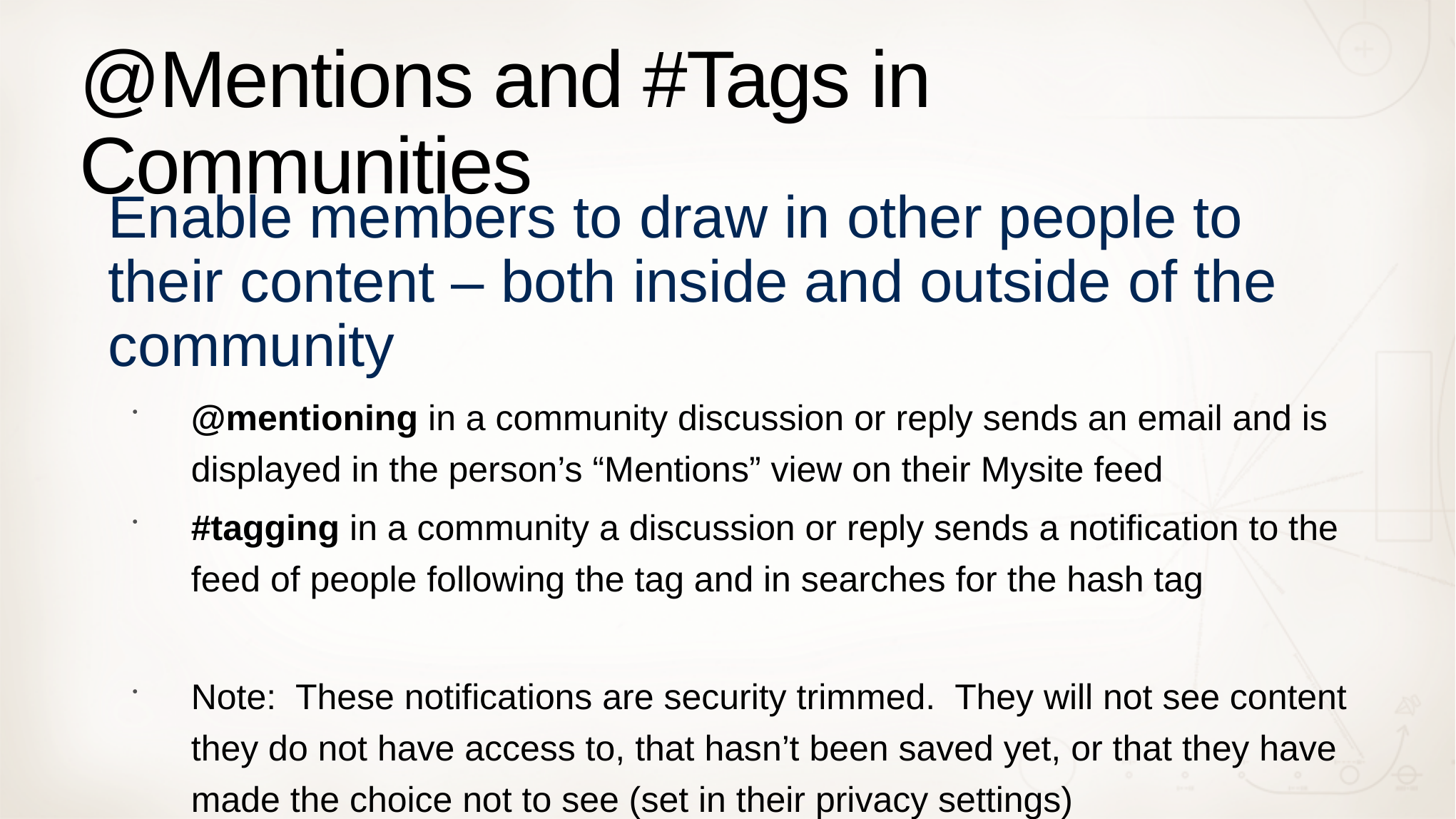

# @Mentions and #Tags in Communities
Enable members to draw in other people to their content – both inside and outside of the community
@mentioning in a community discussion or reply sends an email and is displayed in the person’s “Mentions” view on their Mysite feed
#tagging in a community a discussion or reply sends a notification to the feed of people following the tag and in searches for the hash tag

Note:  These notifications are security trimmed.  They will not see content they do not have access to, that hasn’t been saved yet, or that they have made the choice not to see (set in their privacy settings)